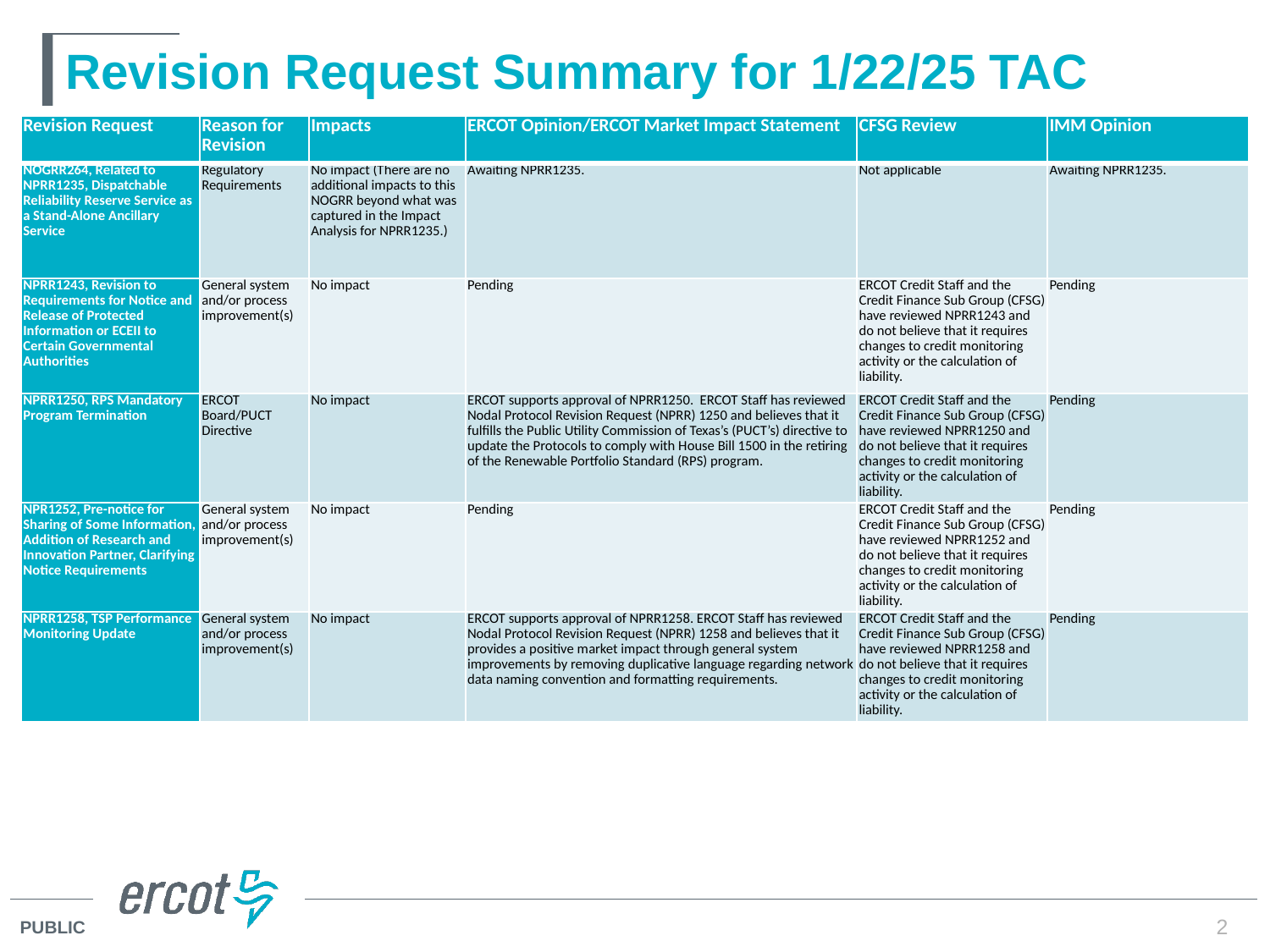

# Revision Request Summary for 1/22/25 TAC
| Revision Request | Reason for Revision | Impacts | ERCOT Opinion/ERCOT Market Impact Statement | CFSG Review | IMM Opinion |
| --- | --- | --- | --- | --- | --- |
| NOGRR264, Related to NPRR1235, Dispatchable Reliability Reserve Service as a Stand-Alone Ancillary Service | Regulatory Requirements | No impact (There are no additional impacts to this NOGRR beyond what was captured in the Impact Analysis for NPRR1235.) | Awaiting NPRR1235. | Not applicable | Awaiting NPRR1235. |
| NPRR1243, Revision to Requirements for Notice and Release of Protected Information or ECEII to Certain Governmental Authorities | General system and/or process improvement(s) | No impact | Pending | ERCOT Credit Staff and the Credit Finance Sub Group (CFSG) have reviewed NPRR1243 and do not believe that it requires changes to credit monitoring activity or the calculation of liability. | Pending |
| NPRR1250, RPS Mandatory Program Termination | ERCOT Board/PUCT Directive | No impact | ERCOT supports approval of NPRR1250. ERCOT Staff has reviewed Nodal Protocol Revision Request (NPRR) 1250 and believes that it fulfills the Public Utility Commission of Texas’s (PUCT’s) directive to update the Protocols to comply with House Bill 1500 in the retiring of the Renewable Portfolio Standard (RPS) program. | ERCOT Credit Staff and the Credit Finance Sub Group (CFSG) have reviewed NPRR1250 and do not believe that it requires changes to credit monitoring activity or the calculation of liability. | Pending |
| NPR1252, Pre-notice for Sharing of Some Information, Addition of Research and Innovation Partner, Clarifying Notice Requirements | General system and/or process improvement(s) | No impact | Pending | ERCOT Credit Staff and the Credit Finance Sub Group (CFSG) have reviewed NPRR1252 and do not believe that it requires changes to credit monitoring activity or the calculation of liability. | Pending |
| NPRR1258, TSP Performance Monitoring Update | General system and/or process improvement(s) | No impact | ERCOT supports approval of NPRR1258. ERCOT Staff has reviewed Nodal Protocol Revision Request (NPRR) 1258 and believes that it provides a positive market impact through general system improvements by removing duplicative language regarding network data naming convention and formatting requirements. | ERCOT Credit Staff and the Credit Finance Sub Group (CFSG) have reviewed NPRR1258 and do not believe that it requires changes to credit monitoring activity or the calculation of liability. | Pending |
2